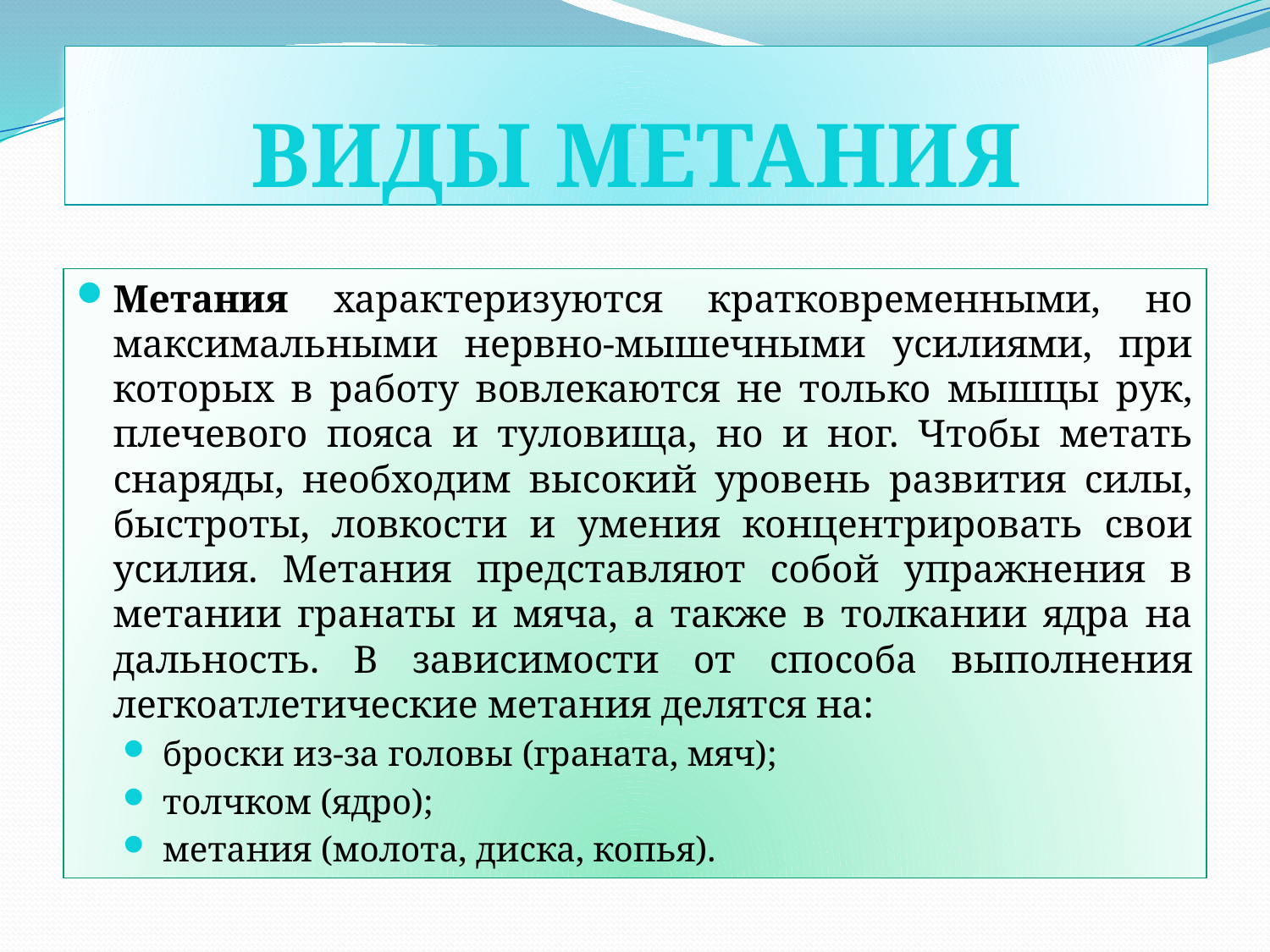

# ВИДЫ МЕТАНИЯ
Метания характеризуются кратковременными, но максимальными нервно-мышечными усилиями, при которых в работу вовлекаются не только мышцы рук, плечевого пояса и туловища, но и ног. Чтобы метать снаряды, необходим высокий уровень развития силы, быстроты, ловкости и умения концентрировать свои усилия. Метания представляют собой упражнения в метании гранаты и мяча, а также в толкании ядра на дальность. В зависимости от способа выполнения легкоатлетические метания делятся на:
броски из-за головы (граната, мяч);
толчком (ядро);
метания (молота, диска, копья).